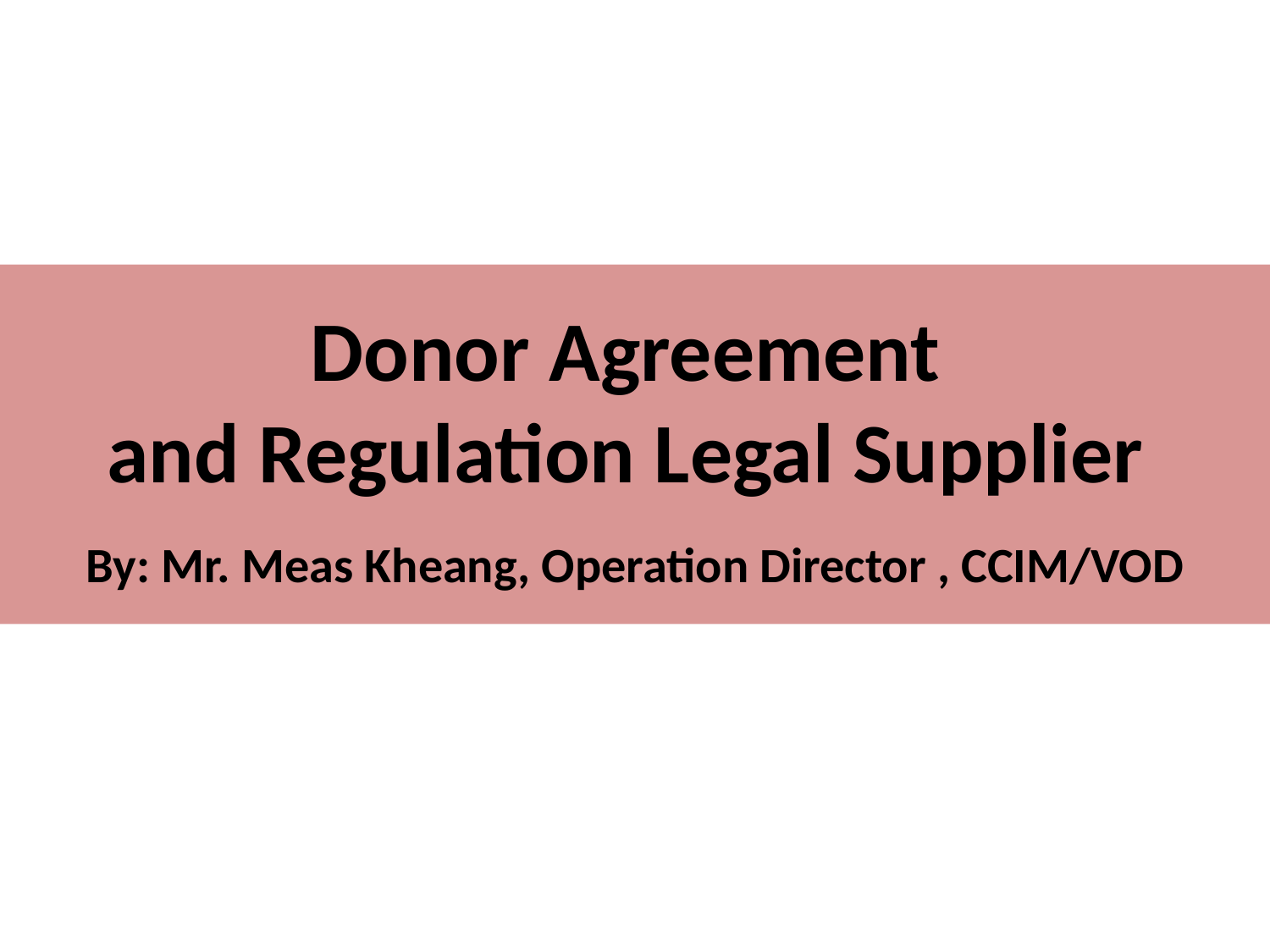

# Donor Agreement and Regulation Legal Supplier By: Mr. Meas Kheang, Operation Director , CCIM/VOD